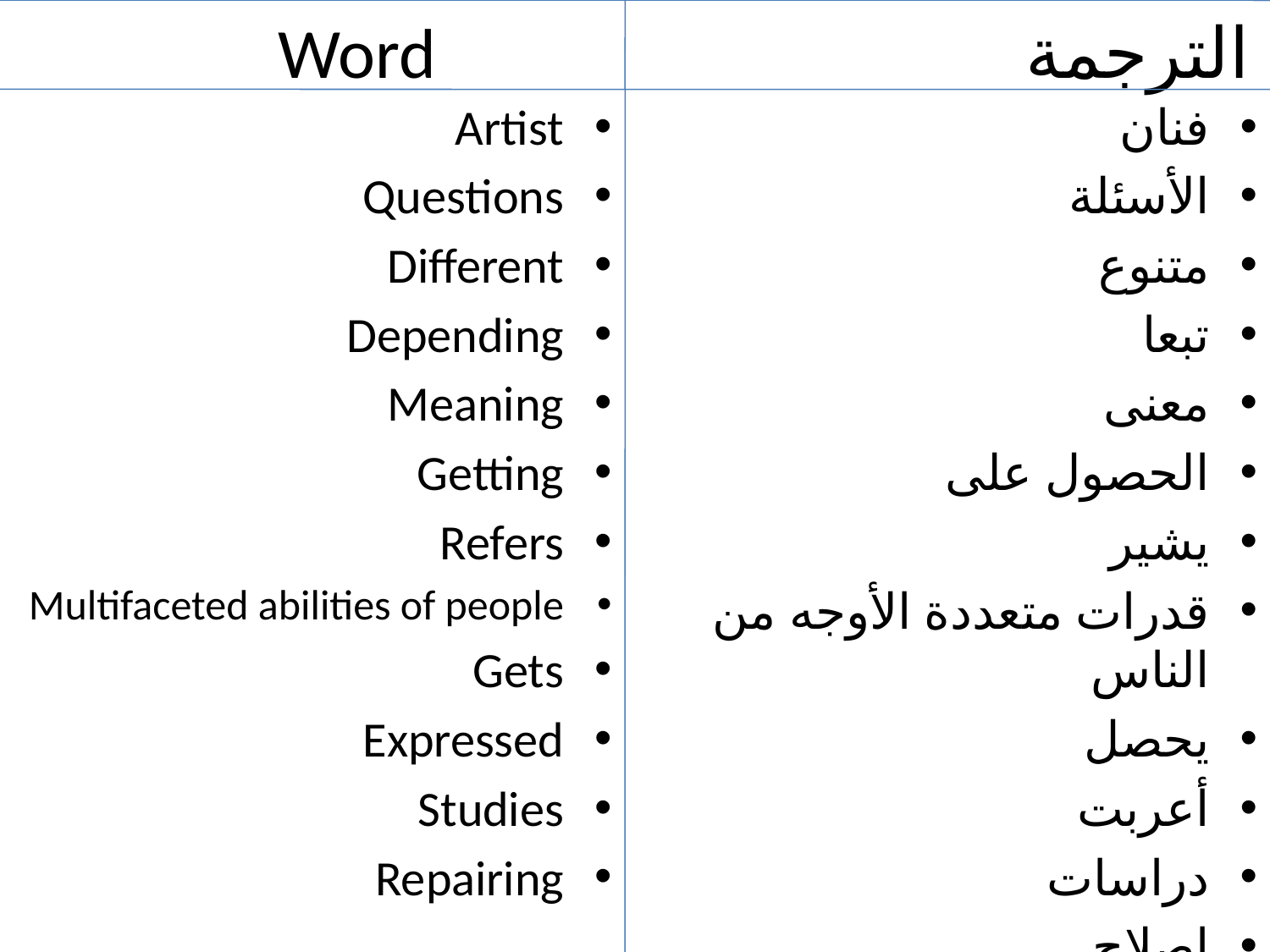

# الترجمة                                Word
Artist
Questions
Different
Depending
Meaning
Getting
Refers
Multifaceted abilities of people
Gets
Expressed
Studies
Repairing

فنان
الأسئلة
متنوع
تبعا
معنى
الحصول على
يشير
قدرات متعددة الأوجه من الناس
يحصل
أعربت
دراسات
إصلاح